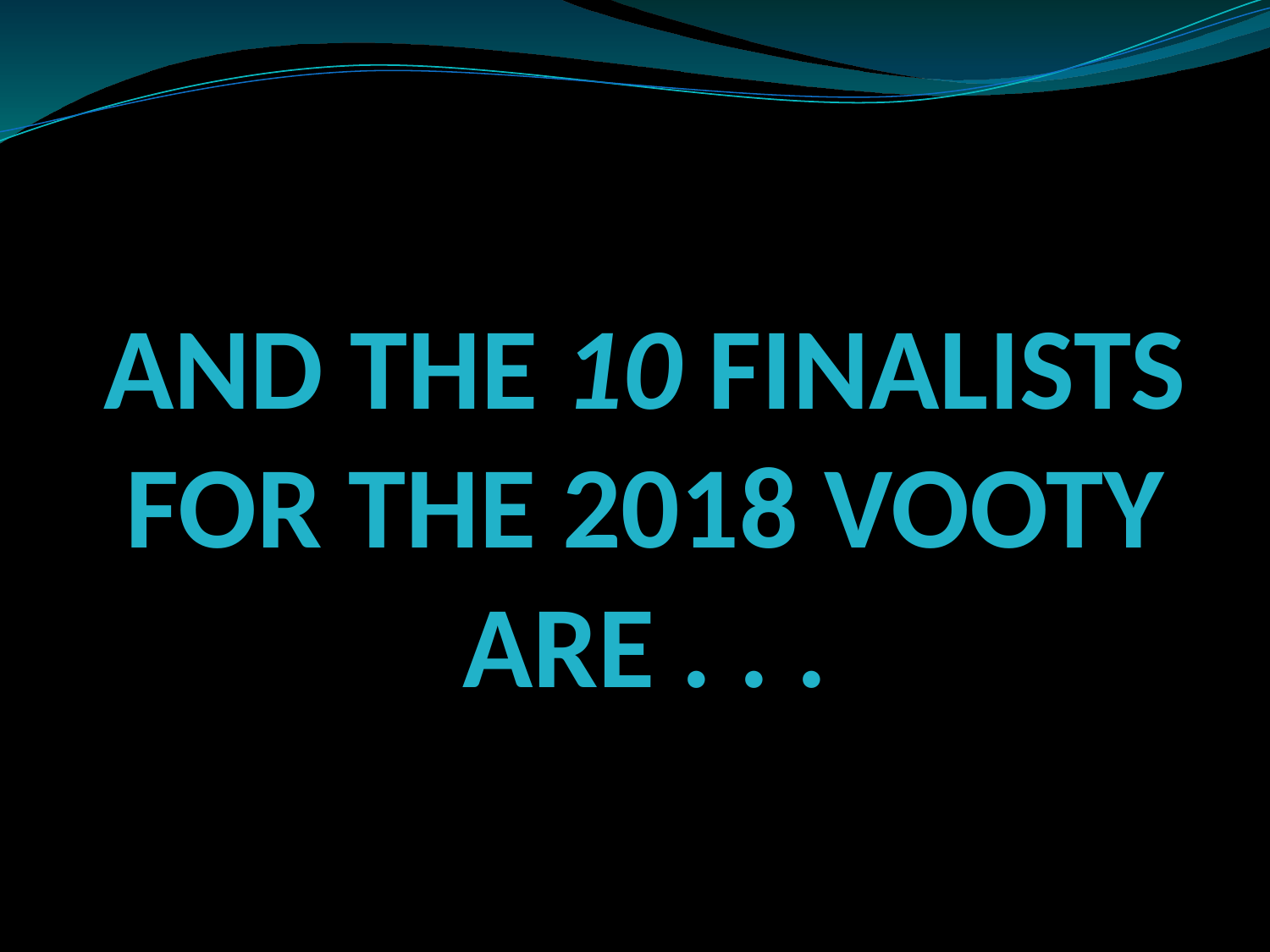

And The 10 finalists for the 2018 vooty
are . . .